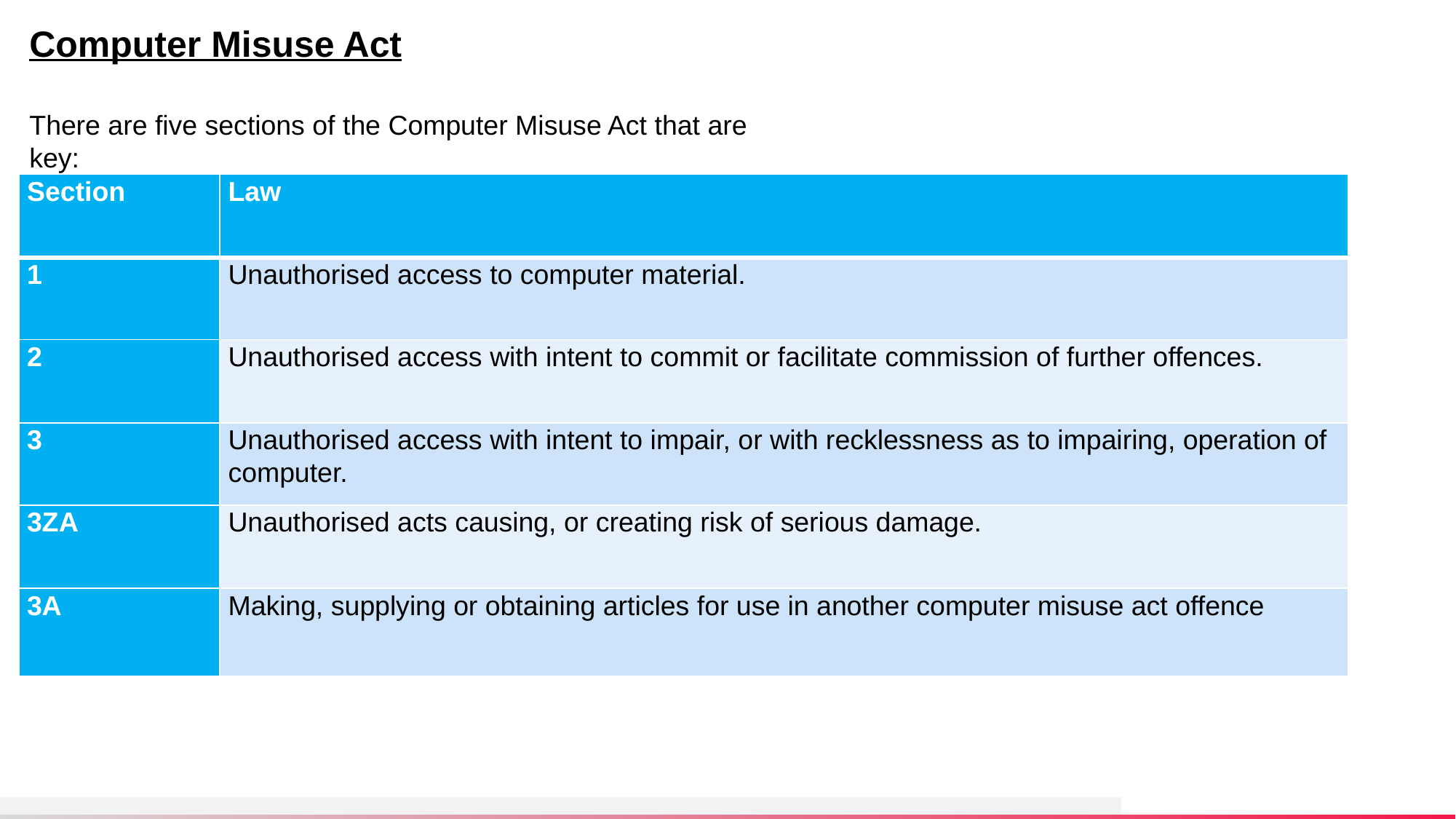

Computer Misuse Act

There are five sections of the Computer Misuse Act that are key:
| Section | Law |
| --- | --- |
| 1 | Unauthorised access to computer material. |
| 2 | Unauthorised access with intent to commit or facilitate commission of further offences. |
| 3 | Unauthorised access with intent to impair, or with recklessness as to impairing, operation of computer. |
| 3ZA | Unauthorised acts causing, or creating risk of serious damage. |
| 3A | Making, supplying or obtaining articles for use in another computer misuse act offence |